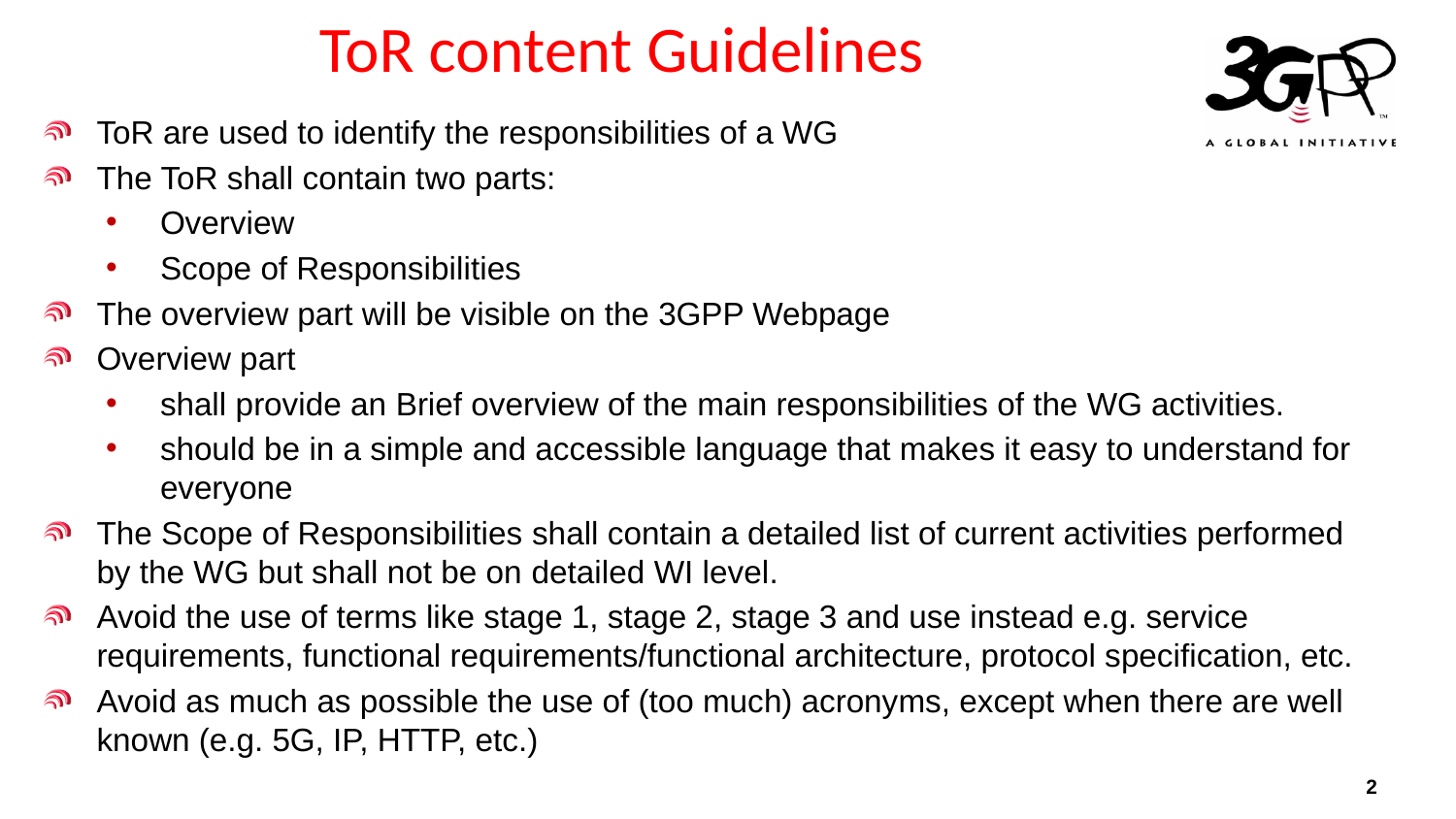

# ToR content Guidelines
ToR are used to identify the responsibilities of a WG
The ToR shall contain two parts:
Overview
Scope of Responsibilities
The overview part will be visible on the 3GPP Webpage
Overview part
shall provide an Brief overview of the main responsibilities of the WG activities.
should be in a simple and accessible language that makes it easy to understand for everyone
The Scope of Responsibilities shall contain a detailed list of current activities performed by the WG but shall not be on detailed WI level.
Avoid the use of terms like stage 1, stage 2, stage 3 and use instead e.g. service requirements, functional requirements/functional architecture, protocol specification, etc.
Avoid as much as possible the use of (too much) acronyms, except when there are well known (e.g. 5G, IP, HTTP, etc.)